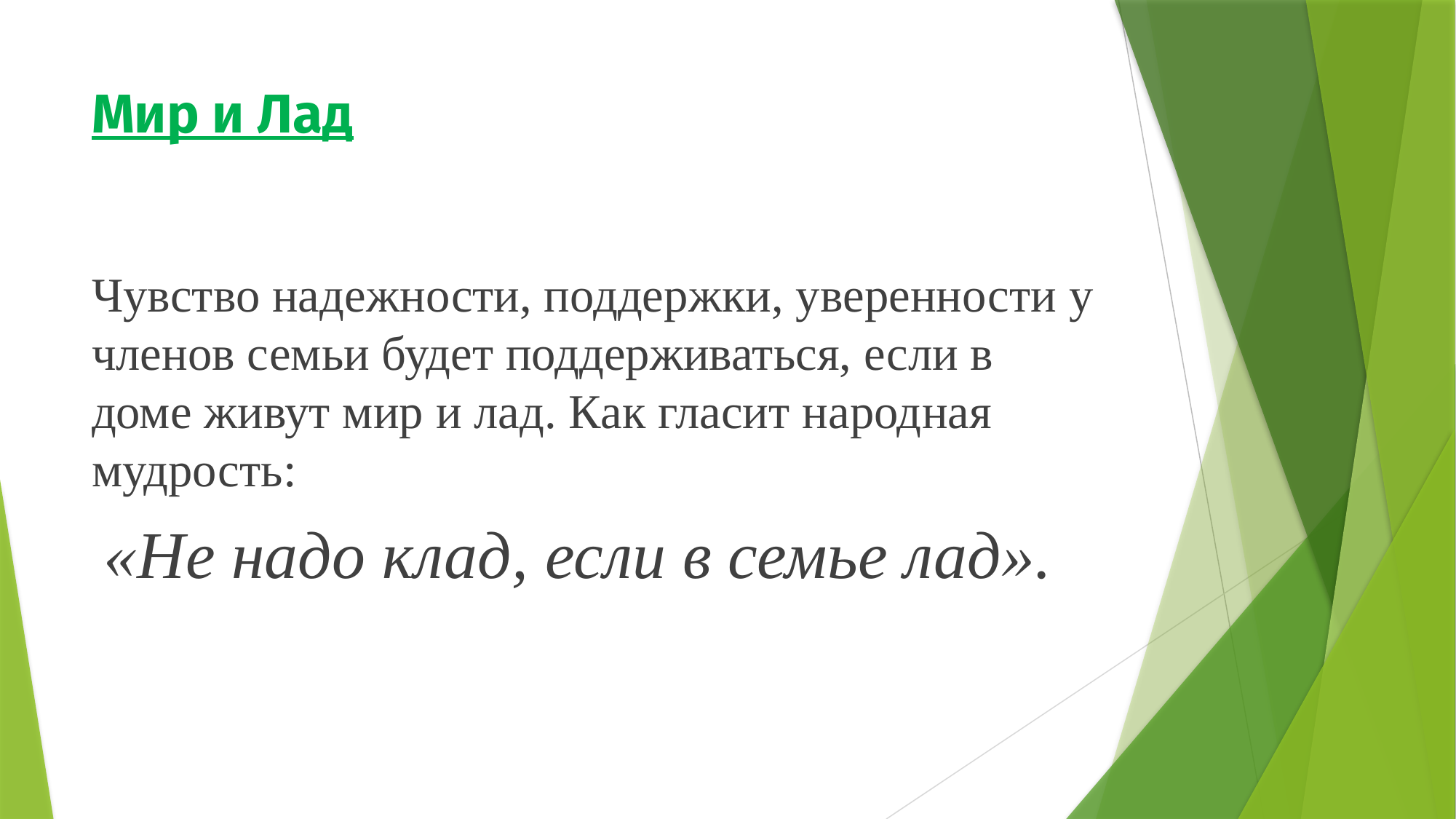

# Мир и Лад
Чувство надежности, поддержки, уверенности у членов семьи будет поддерживаться, если в доме живут мир и лад. Как гласит народная мудрость:
 «Не надо клад, если в семье лад».